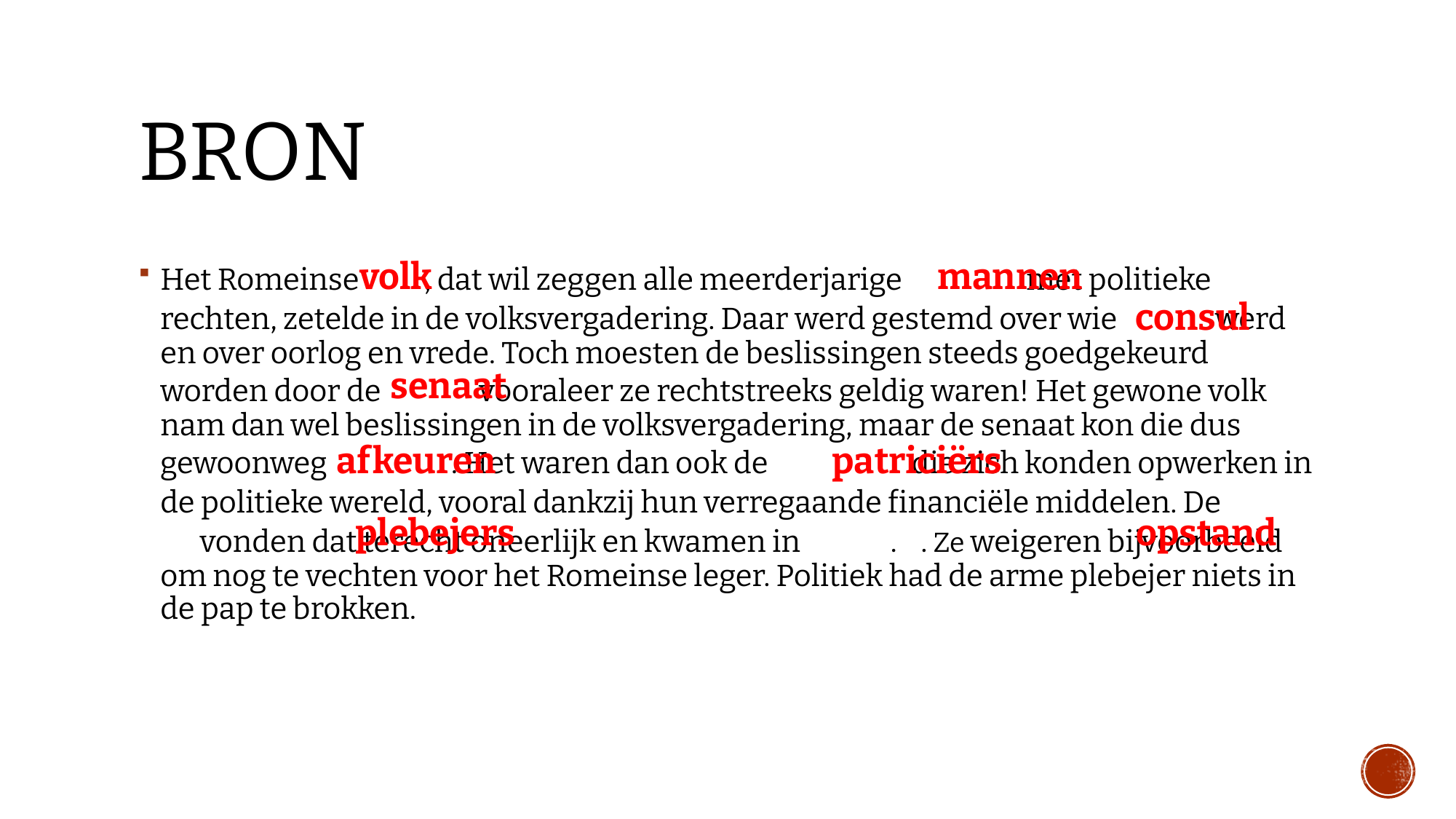

# BRON
mannen
volk
Het Romeinse          , dat wil zeggen alle meerderjarige                   met politieke rechten, zetelde in de volksvergadering. Daar werd gestemd over wie               werd en over oorlog en vrede. Toch moesten de beslissingen steeds goedgekeurd worden door de               vooraleer ze rechtstreeks geldig waren! Het gewone volk nam dan wel beslissingen in de volksvergadering, maar de senaat kon die dus gewoonweg                   . Het waren dan ook de                      die zich konden opwerken in de politieke wereld, vooral dankzij hun verregaande financiële middelen. De                     vonden dat terecht oneerlijk en kwamen in               .    . Ze weigeren bijvoorbeeld om nog te vechten voor het Romeinse leger. Politiek had de arme plebejer niets in de pap te brokken.
consul
senaat
patriciërs
afkeuren
plebejers
opstand